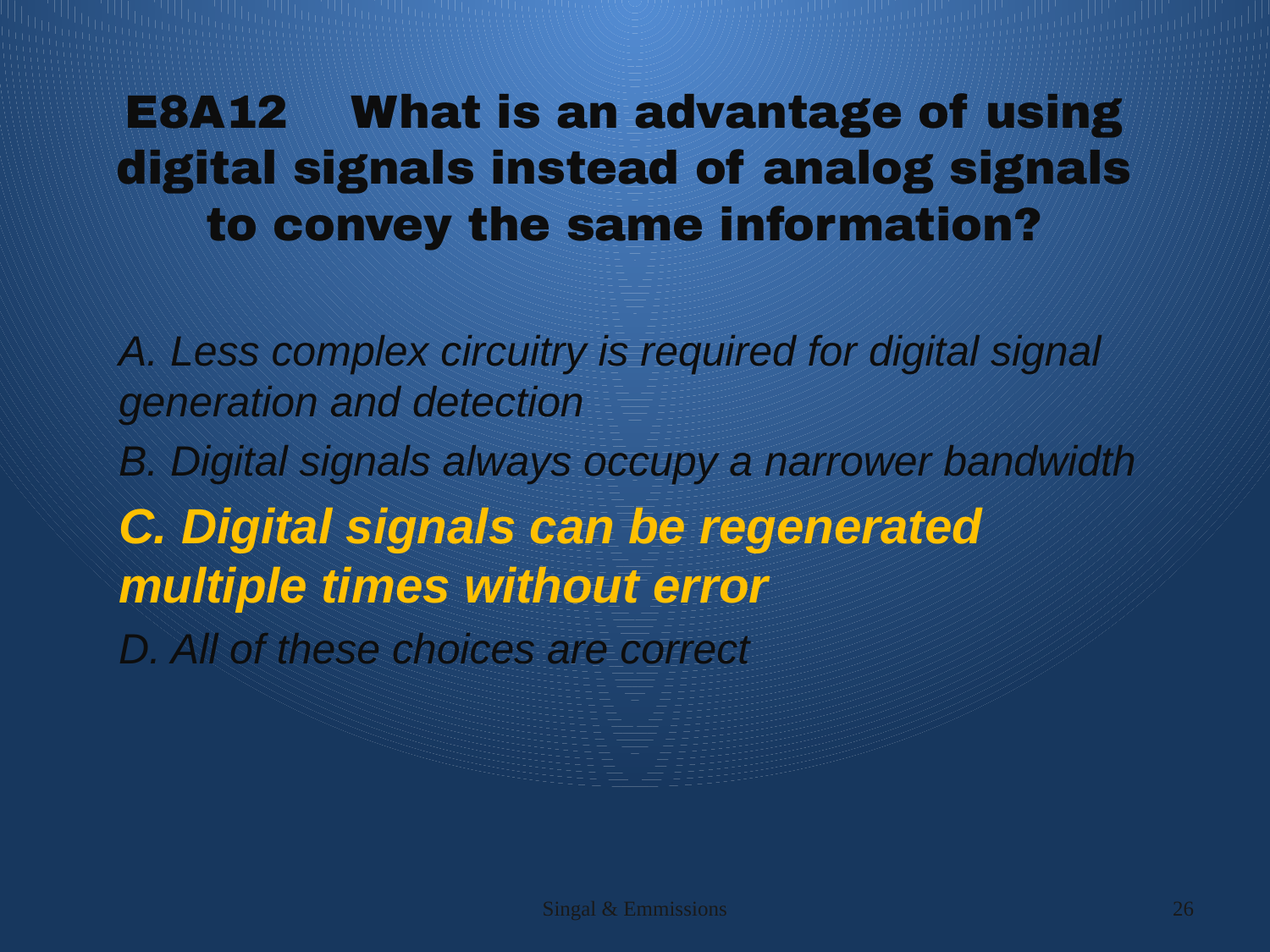

# E8A12    What is an advantage of using digital signals instead of analog signals to convey the same information?
A. Less complex circuitry is required for digital signal generation and detection
B. Digital signals always occupy a narrower bandwidth
C. Digital signals can be regenerated multiple times without error
D. All of these choices are correct
Singal & Emmissions
26